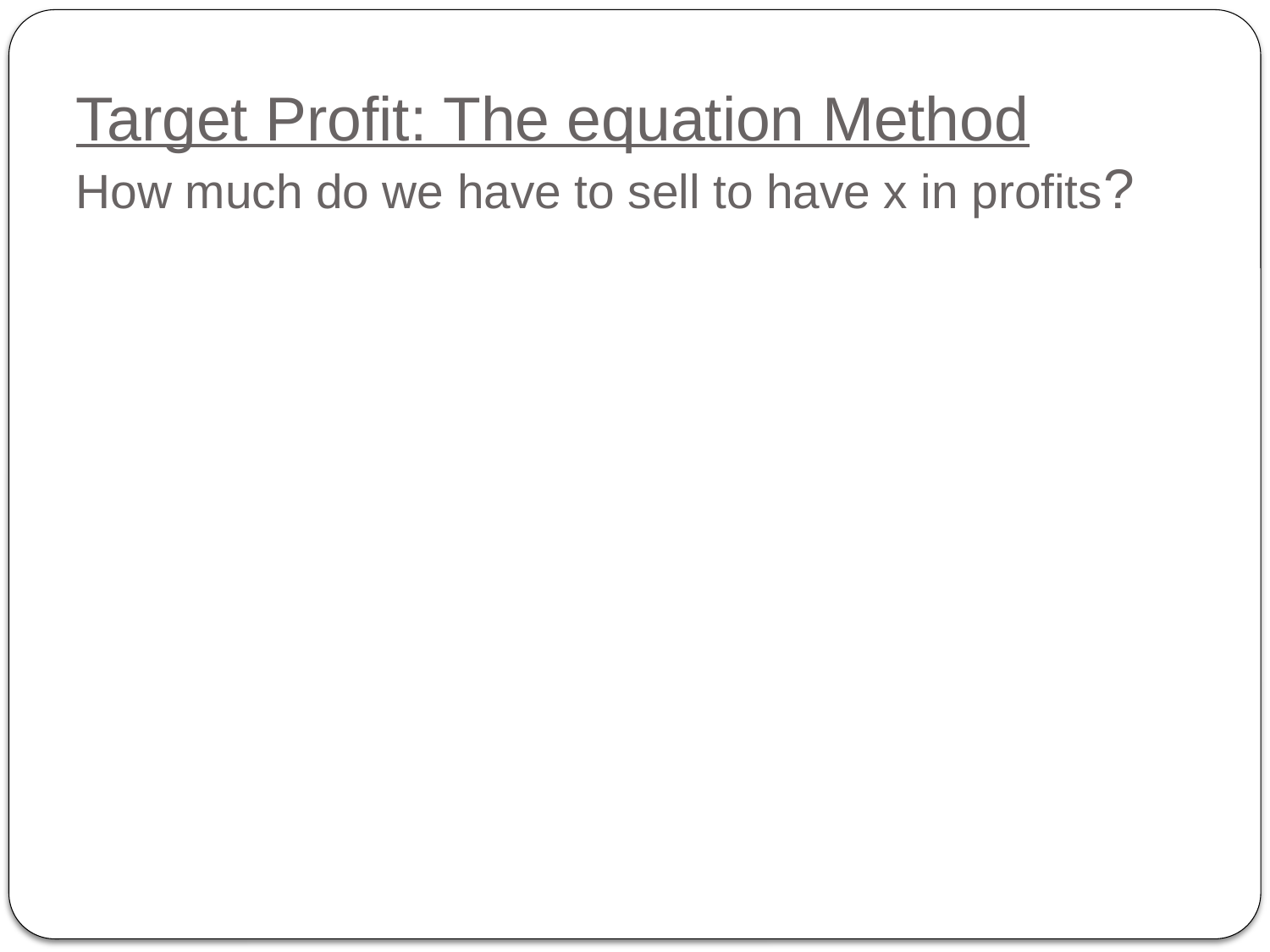

# Target Profit: The equation Method How much do we have to sell to have x in profits?